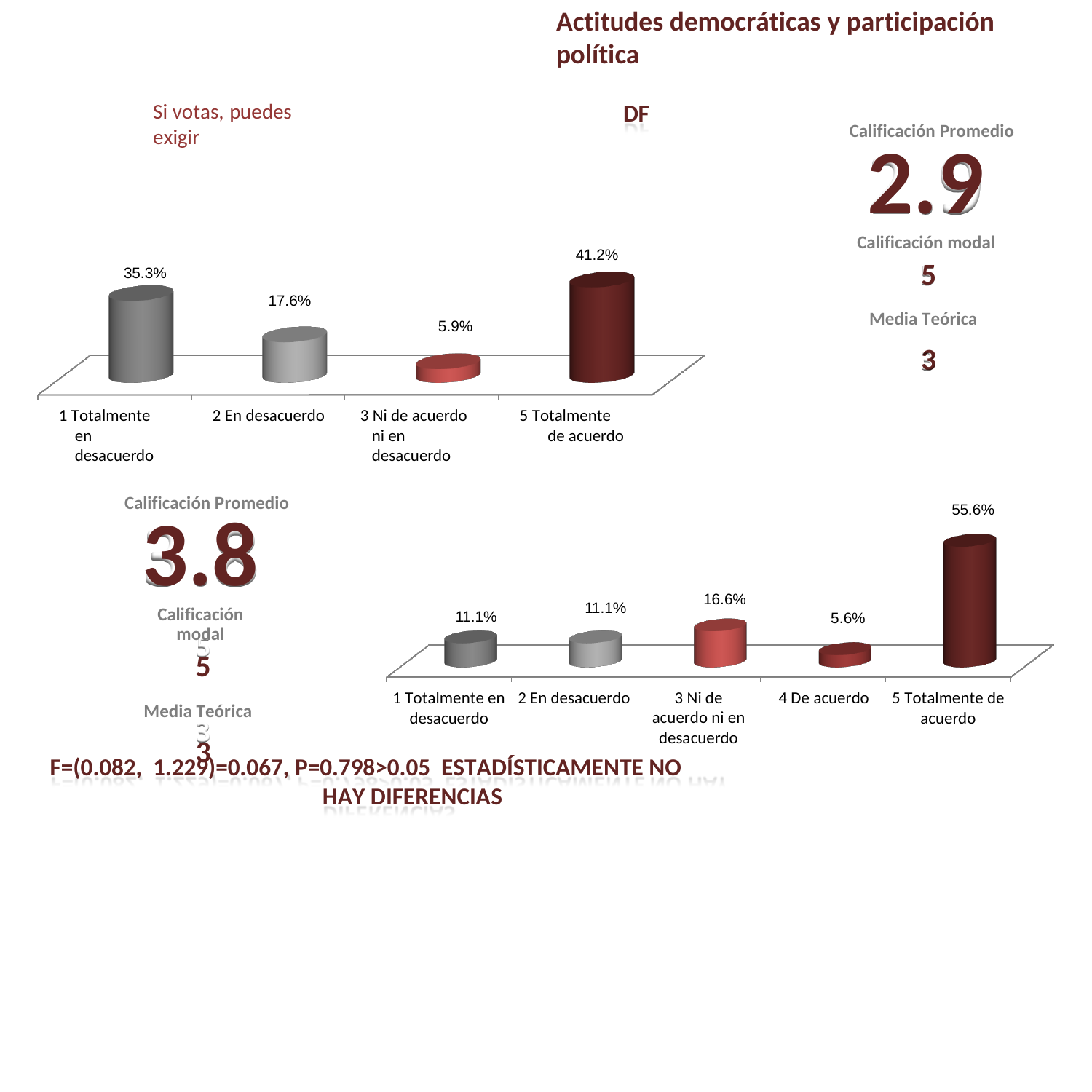

Actitudes democráticas y participación política
DF
Si votas, puedes exigir

Calificación Promedio
2.9
Calificación modal
5

Media Teórica

3

41.2%

35.3%
17.6%
5.9%

1 Totalmente en desacuerdo
3 Ni de acuerdo ni en desacuerdo
5 Totalmente de acuerdo
2 En desacuerdo

Calificación Promedio
3.8
Calificación modal
5

Media Teórica

3
55.6%

16.6%
11.1%
11.1%
5.6%

3 Ni de acuerdo ni en desacuerdo
1 Totalmente en
desacuerdo
2 En desacuerdo
4 De acuerdo
5 Totalmente de
acuerdo

F=(0.082,  1.229)=0.067, P=0.798>0.05  ESTADÍSTICAMENTE NO HAY DIFERENCIAS